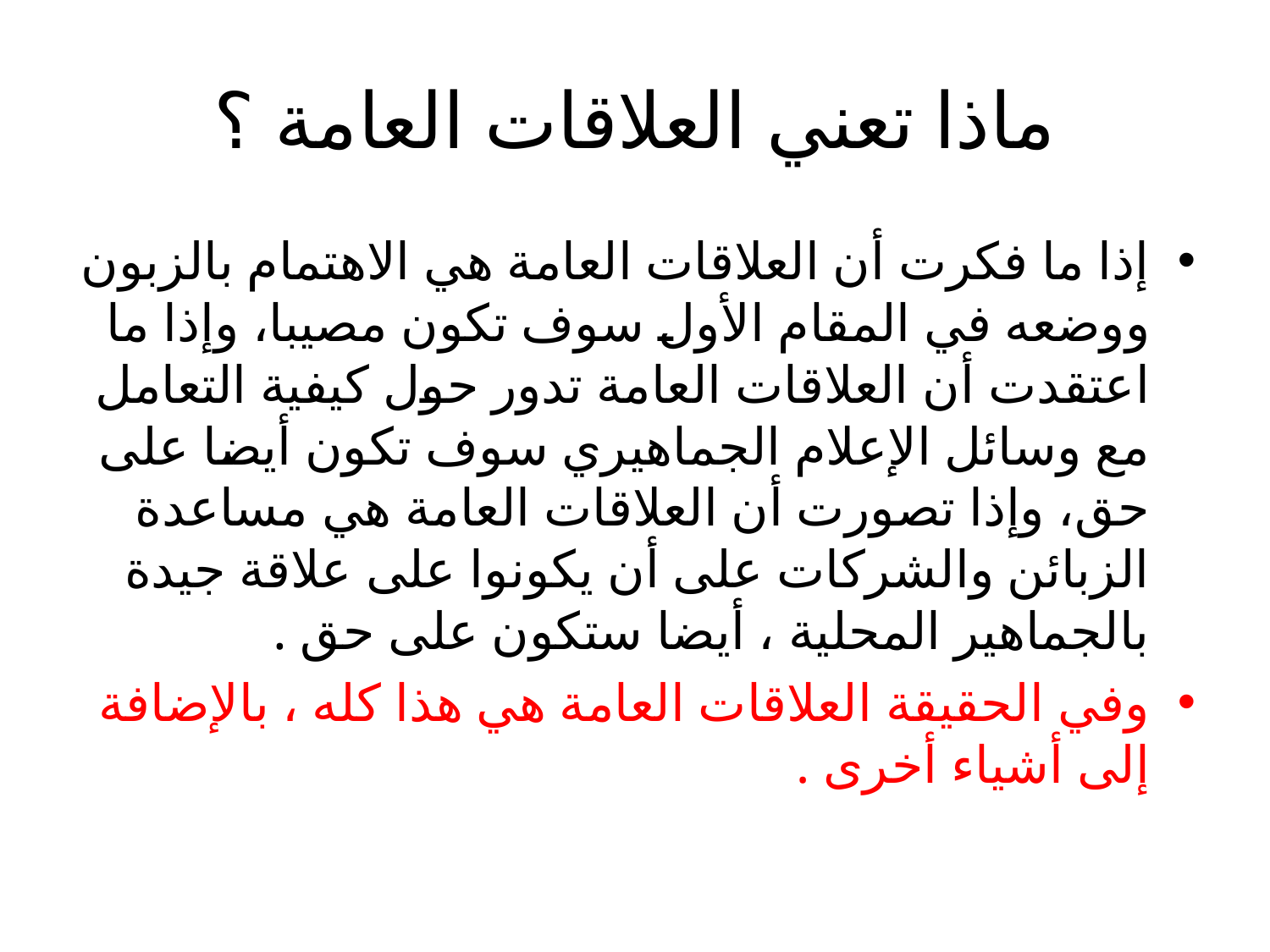

# ماذا تعني العلاقات العامة ؟
إذا ما فكرت أن العلاقات العامة هي الاهتمام بالزبون ووضعه في المقام الأول سوف تكون مصيبا، وإذا ما اعتقدت أن العلاقات العامة تدور حول كيفية التعامل مع وسائل الإعلام الجماهيري سوف تكون أيضا على حق، وإذا تصورت أن العلاقات العامة هي مساعدة الزبائن والشركات على أن يكونوا على علاقة جيدة بالجماهير المحلية ، أيضا ستكون على حق .
وفي الحقيقة العلاقات العامة هي هذا كله ، بالإضافة إلى أشياء أخرى .